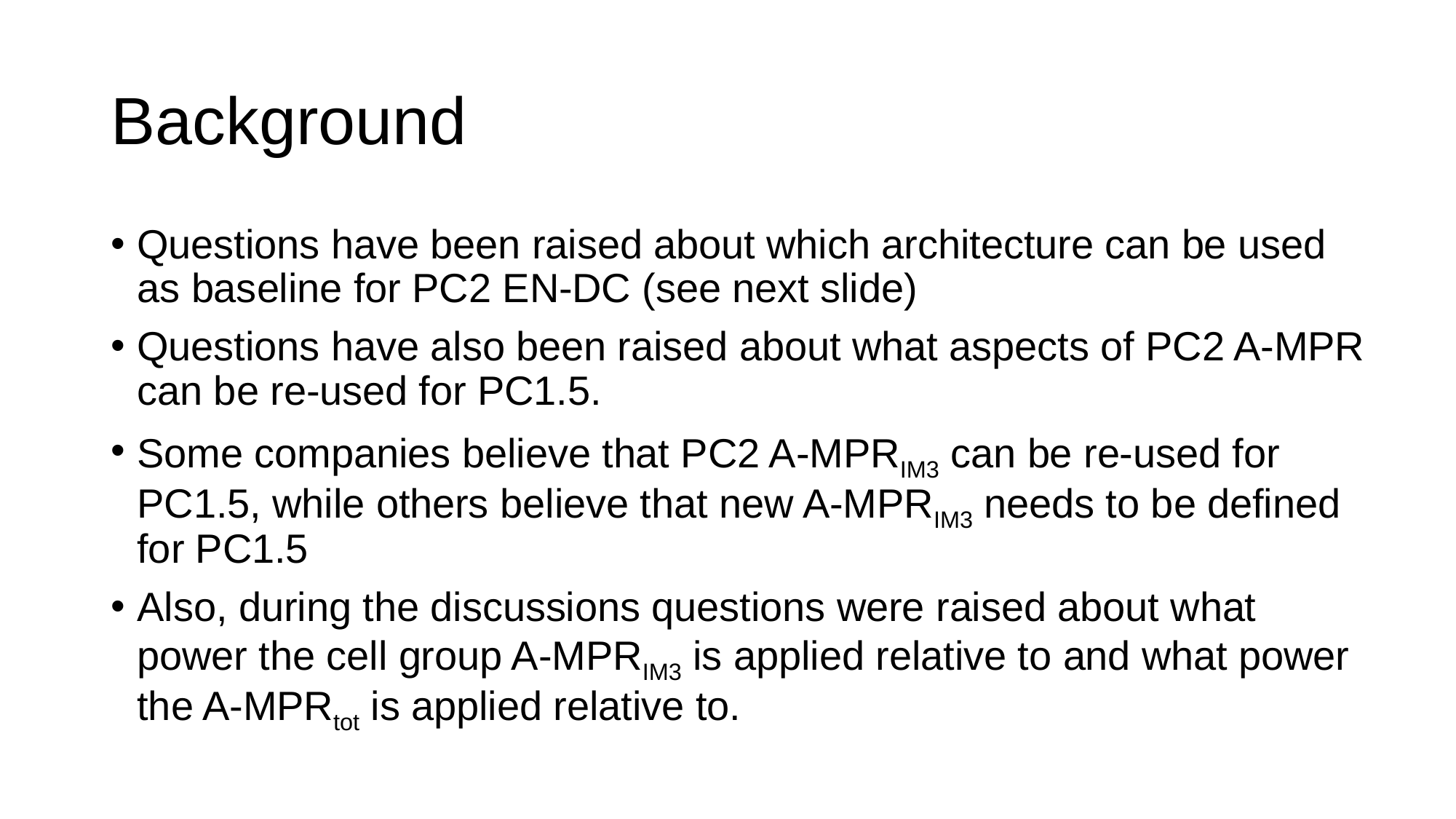

# Background
Questions have been raised about which architecture can be used as baseline for PC2 EN-DC (see next slide)
Questions have also been raised about what aspects of PC2 A-MPR can be re-used for PC1.5.
Some companies believe that PC2 A-MPRIM3 can be re-used for PC1.5, while others believe that new A-MPRIM3 needs to be defined for PC1.5
Also, during the discussions questions were raised about what power the cell group A-MPRIM3 is applied relative to and what power the A-MPRtot is applied relative to.